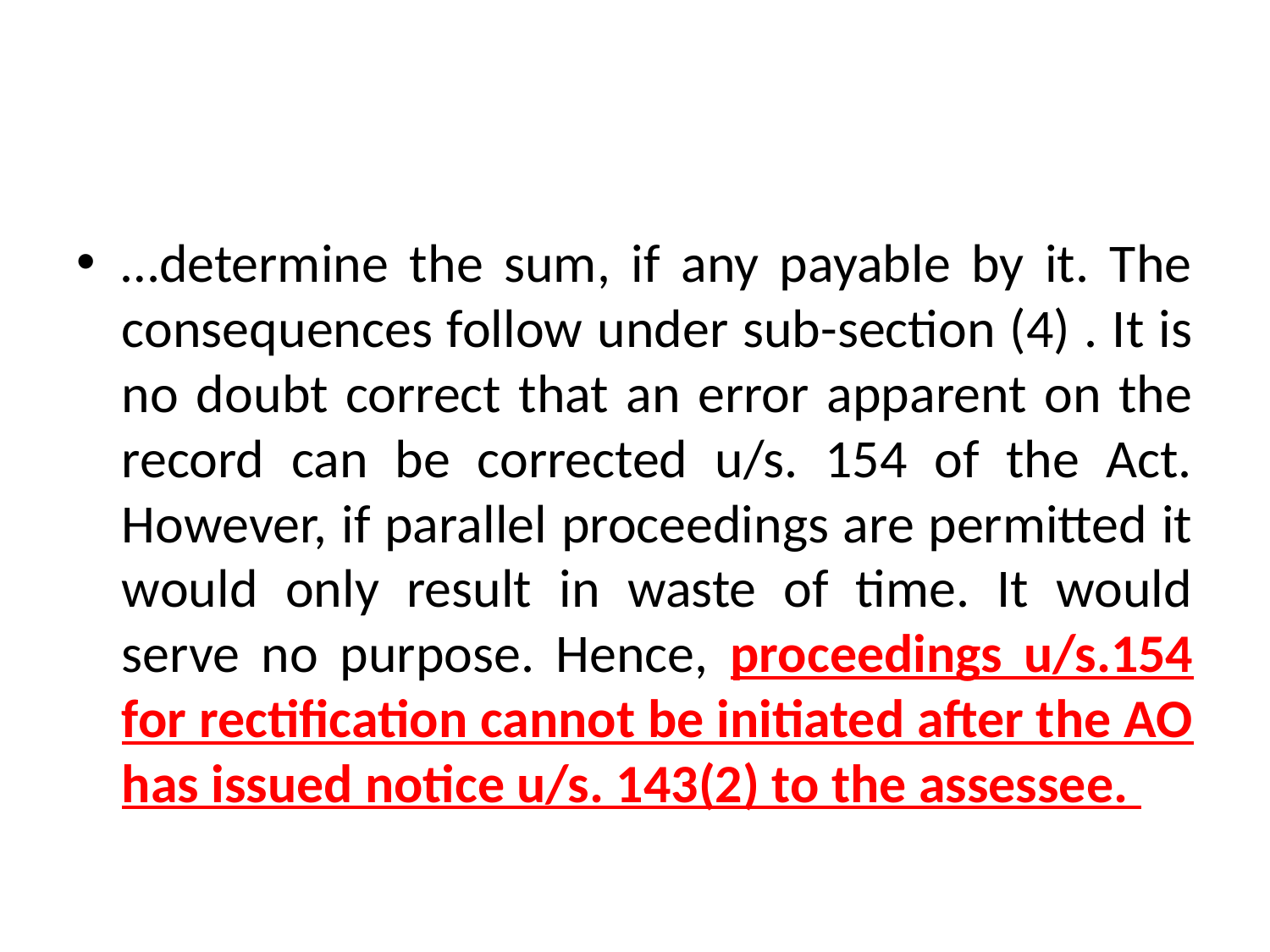

#
…determine the sum, if any payable by it. The consequences follow under sub-section (4) . It is no doubt correct that an error apparent on the record can be corrected u/s. 154 of the Act. However, if parallel proceedings are permitted it would only result in waste of time. It would serve no purpose. Hence, proceedings u/s.154 for rectification cannot be initiated after the AO has issued notice u/s. 143(2) to the assessee.